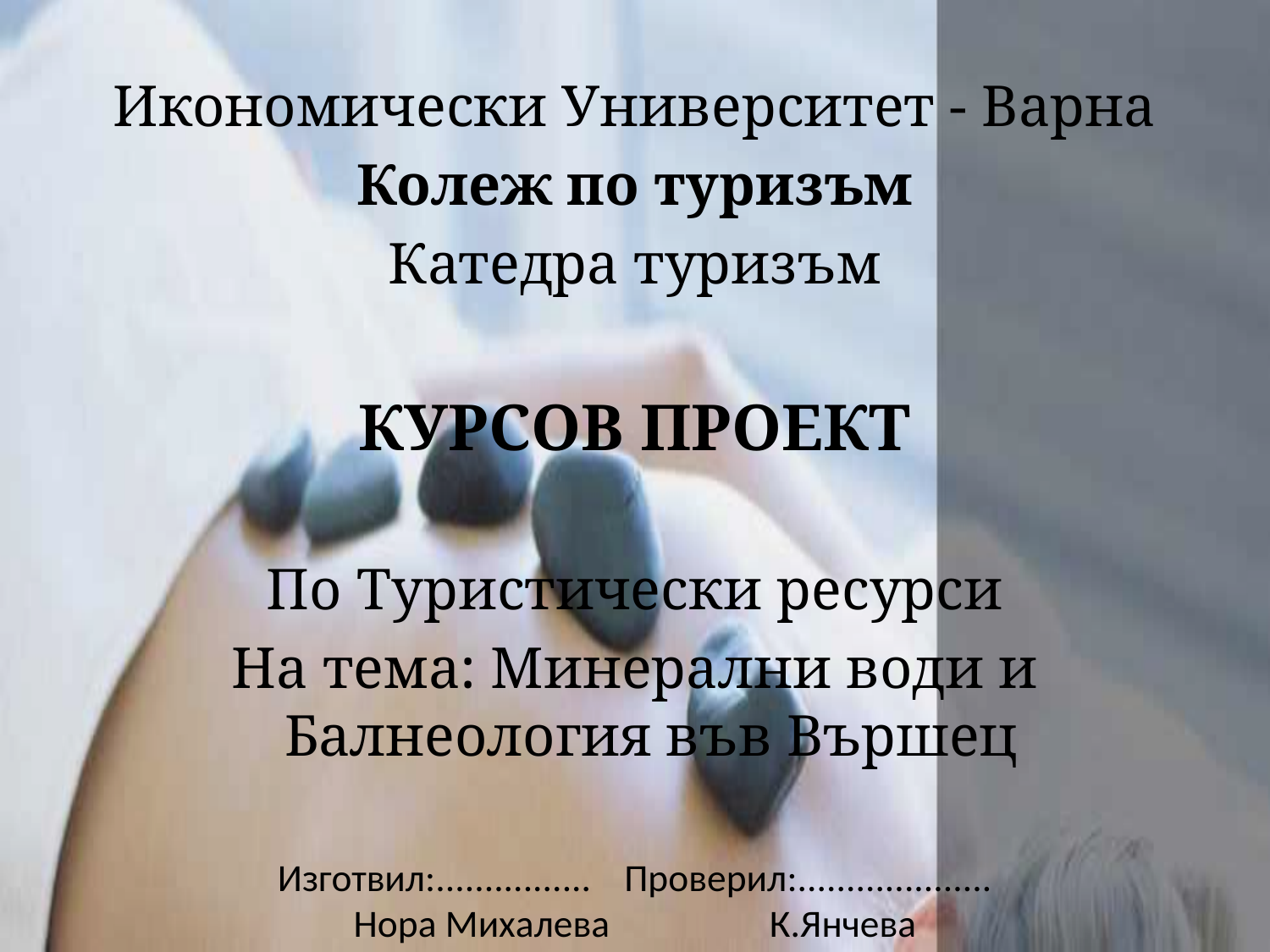

Икономически Университет - Варна
Колеж по туризъм
Катедра туризъм

КУРСОВ ПРОЕКТ

По Туристически ресурси
На тема: Минерални води и Балнеология във Вършец
# Изготвил:................			Проверил:.................... Нора Михалева			        К.Янчева